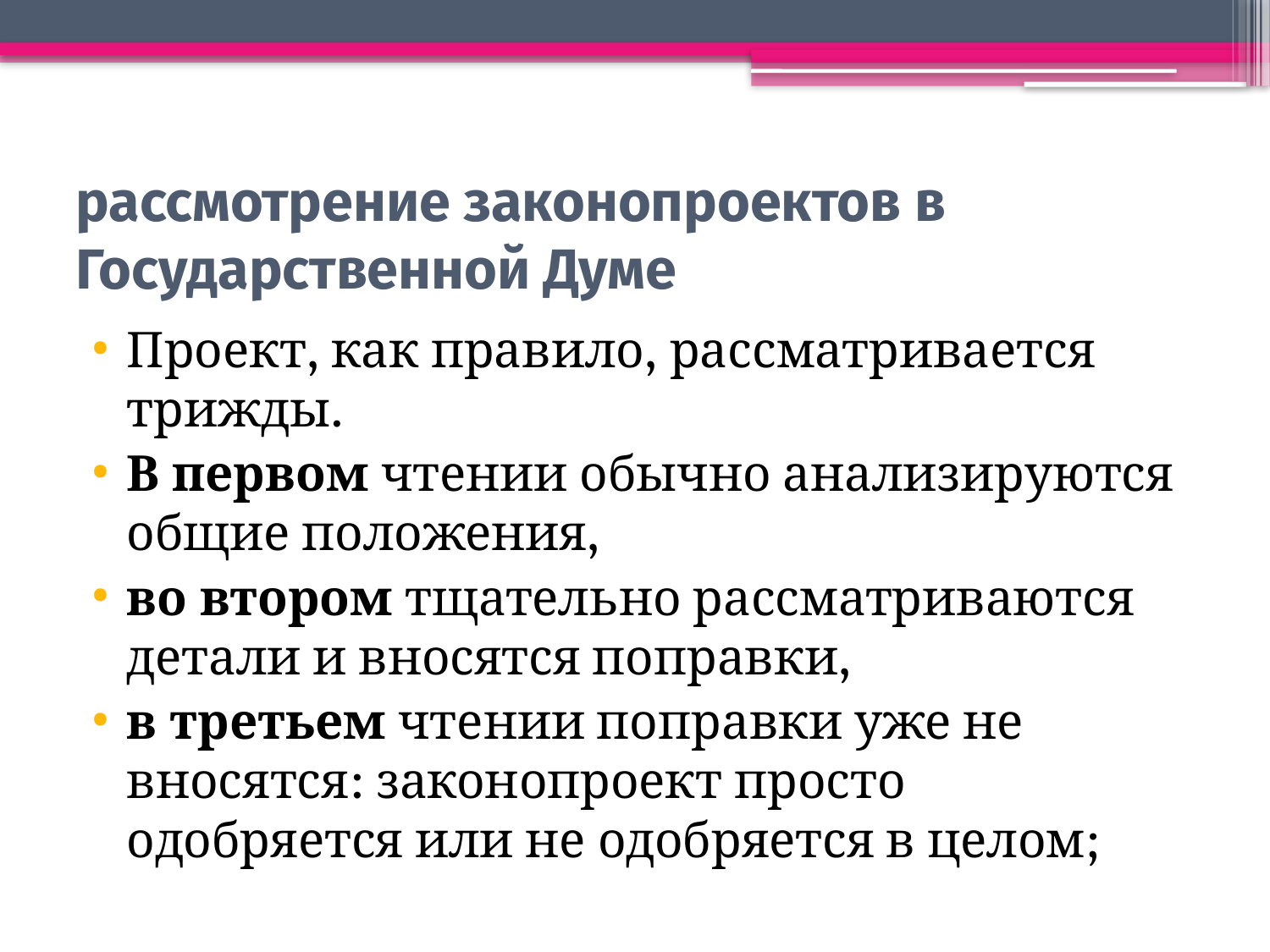

# рассмотрение законопроектов в Государственной Думе
Проект, как правило, рассматривается трижды.
В первом чтении обычно анализируются общие положения,
во втором тщательно рассматриваются детали и вносятся поправки,
в третьем чтении поправки уже не вносятся: законопроект просто одобряется или не одобряется в целом;